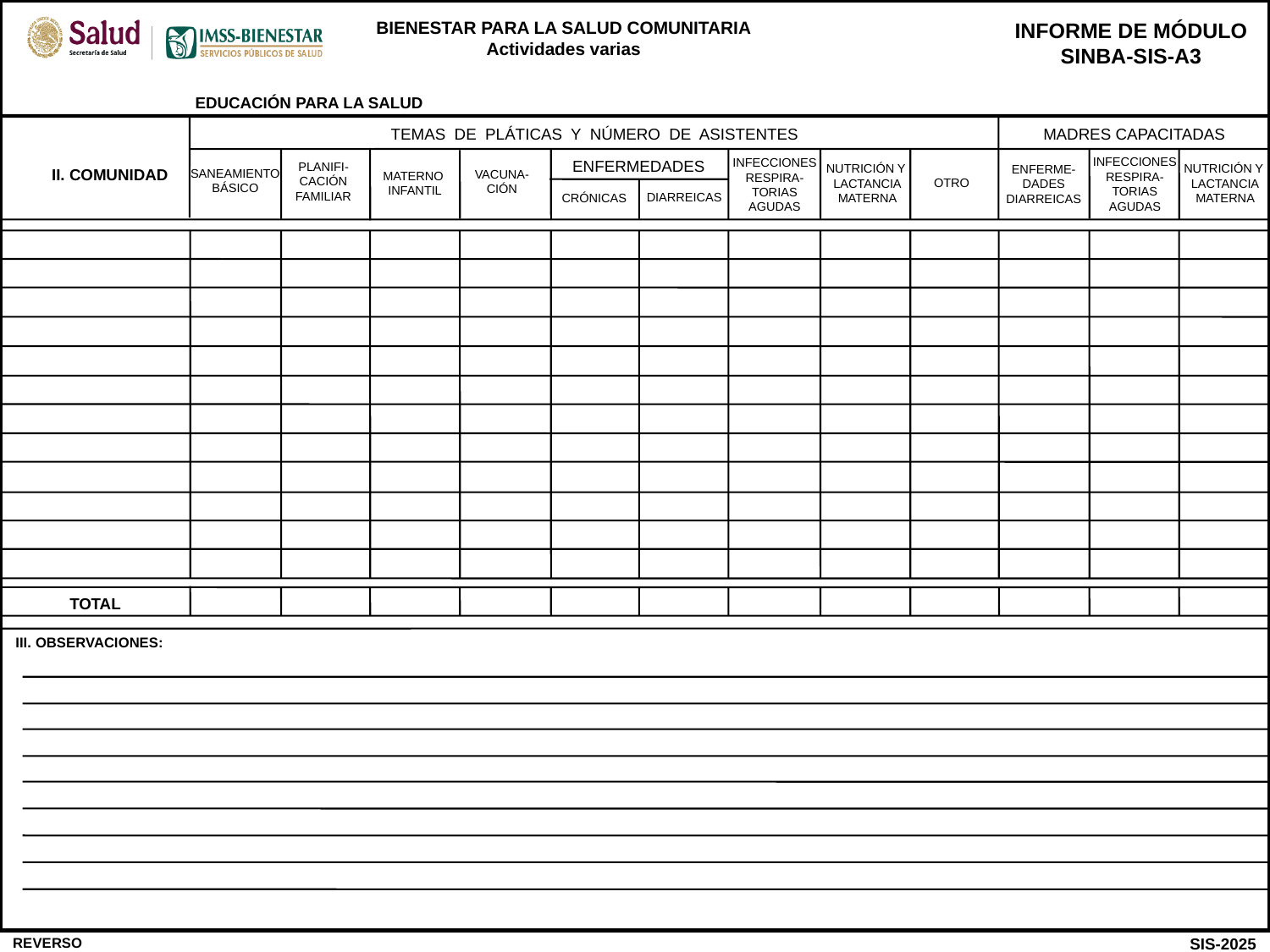

EDUCACIÓN PARA LA SALUD

TEMAS  DE  PLÁTICAS  Y  NÚMERO  DE  ASISTENTES
MADRES CAPACITADAS
INFECCIONES
RESPIRA-
TORIAS
AGUDAS

INFECCIONES
RESPIRA-
TORIAS
AGUDAS

ENFERMEDADES

PLANIFI-
CACIÓN
FAMILIAR
NUTRICIÓN Y
LACTANCIA
MATERNA
NUTRICIÓN Y
LACTANCIA
MATERNA
ENFERME-
DADES
DIARREICAS
	 II. COMUNIDAD
SANEAMIENTO
BÁSICO
VACUNA-
CIÓN
MATERNO
 INFANTIL
OTRO

DIARREICAS
CRÓNICAS

TOTAL

III. OBSERVACIONES:

REVERSO